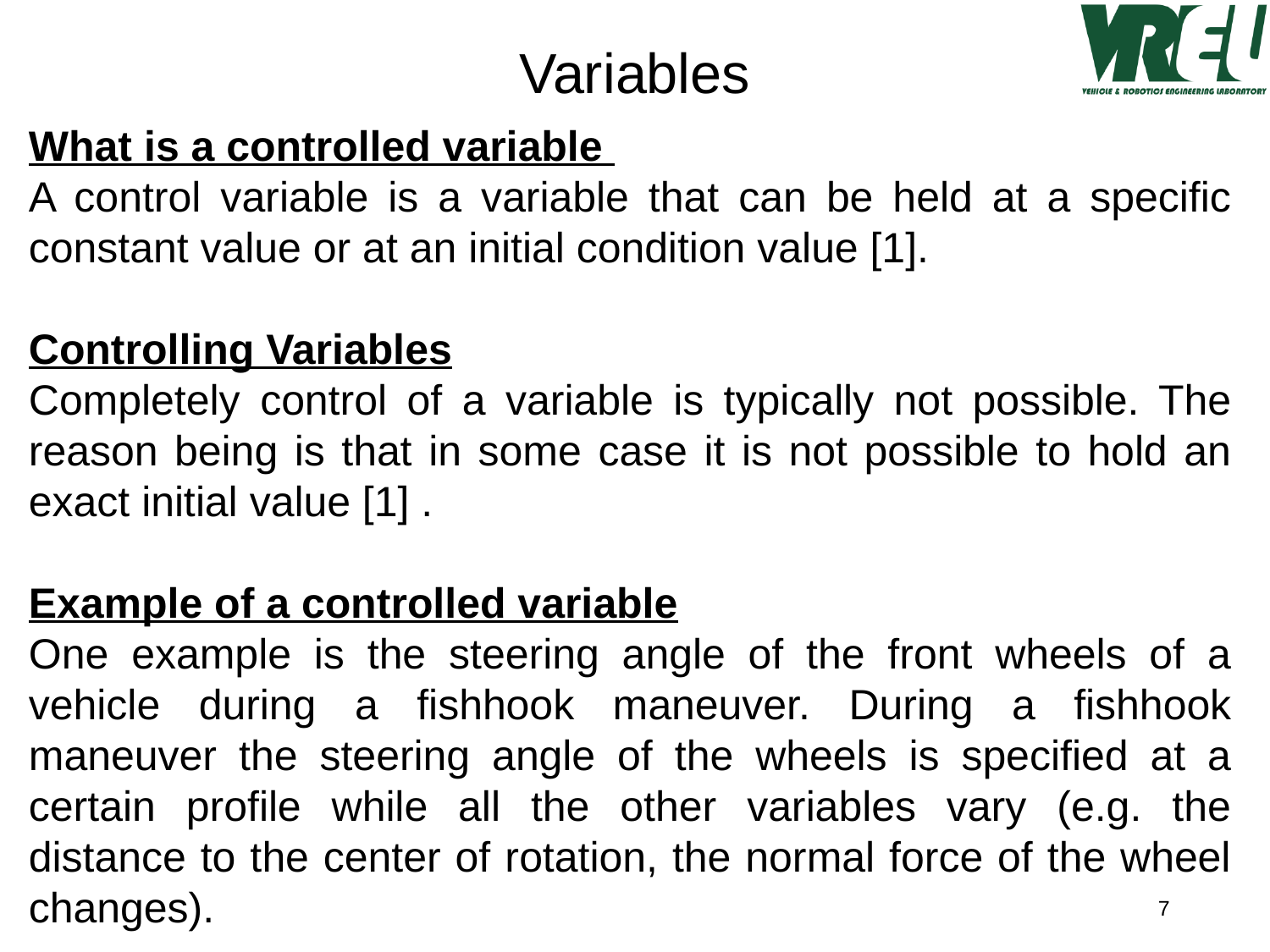

Variables
What is a controlled variable
A control variable is a variable that can be held at a specific constant value or at an initial condition value [1].

Controlling Variables
Completely control of a variable is typically not possible. The reason being is that in some case it is not possible to hold an exact initial value [1] .

Example of a controlled variable
One example is the steering angle of the front wheels of a vehicle during a fishhook maneuver. During a fishhook maneuver the steering angle of the wheels is specified at a certain profile while all the other variables vary (e.g. the distance to the center of rotation, the normal force of the wheel changes).

7